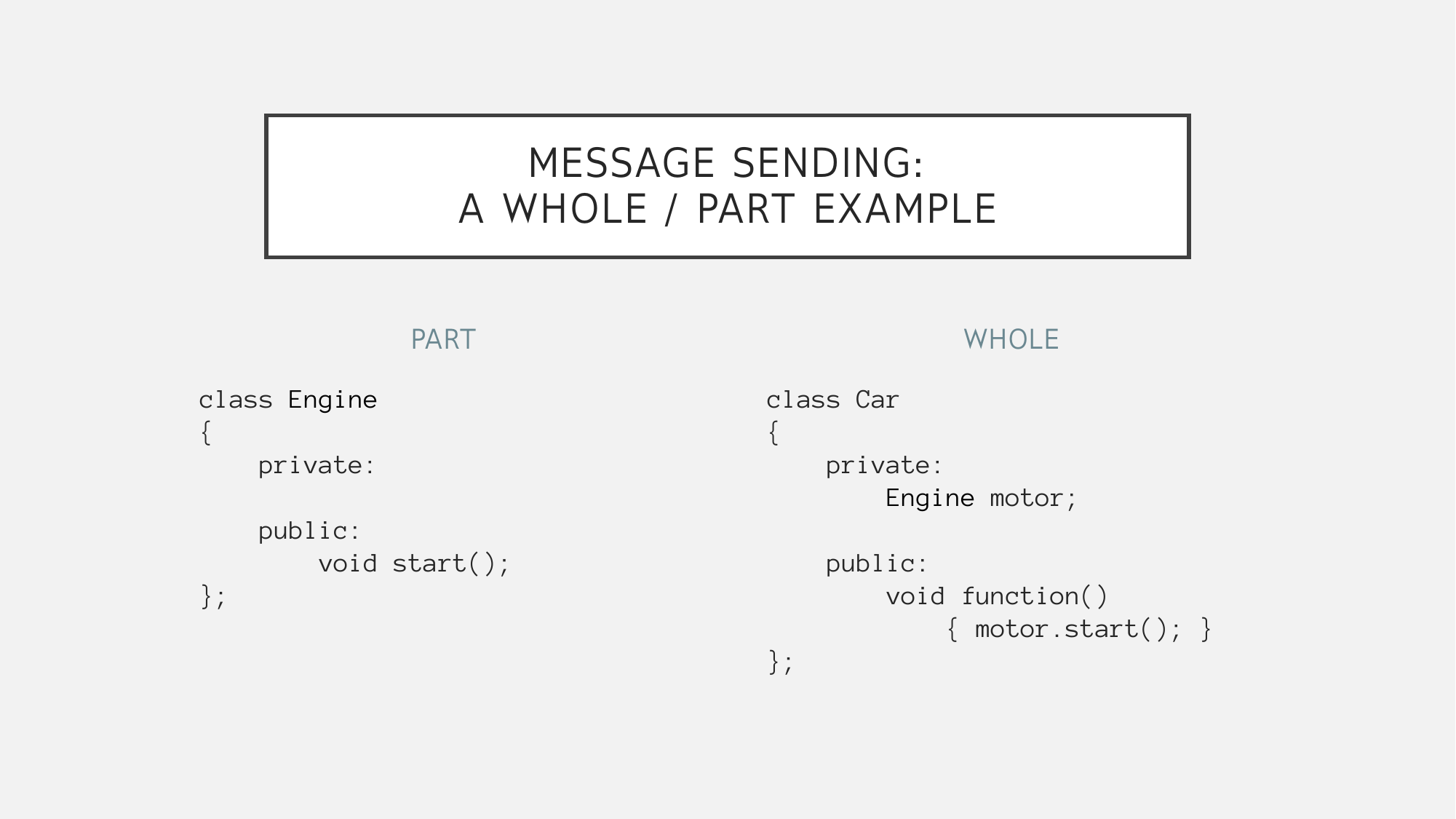

# Message Sending: A Whole / Part Example
Part
whole
class Engine
{
    private:

    public:
        void start();
};
class Car
{
    private:
        Engine motor;

    public:
        void function()
            { motor.start(); }
};